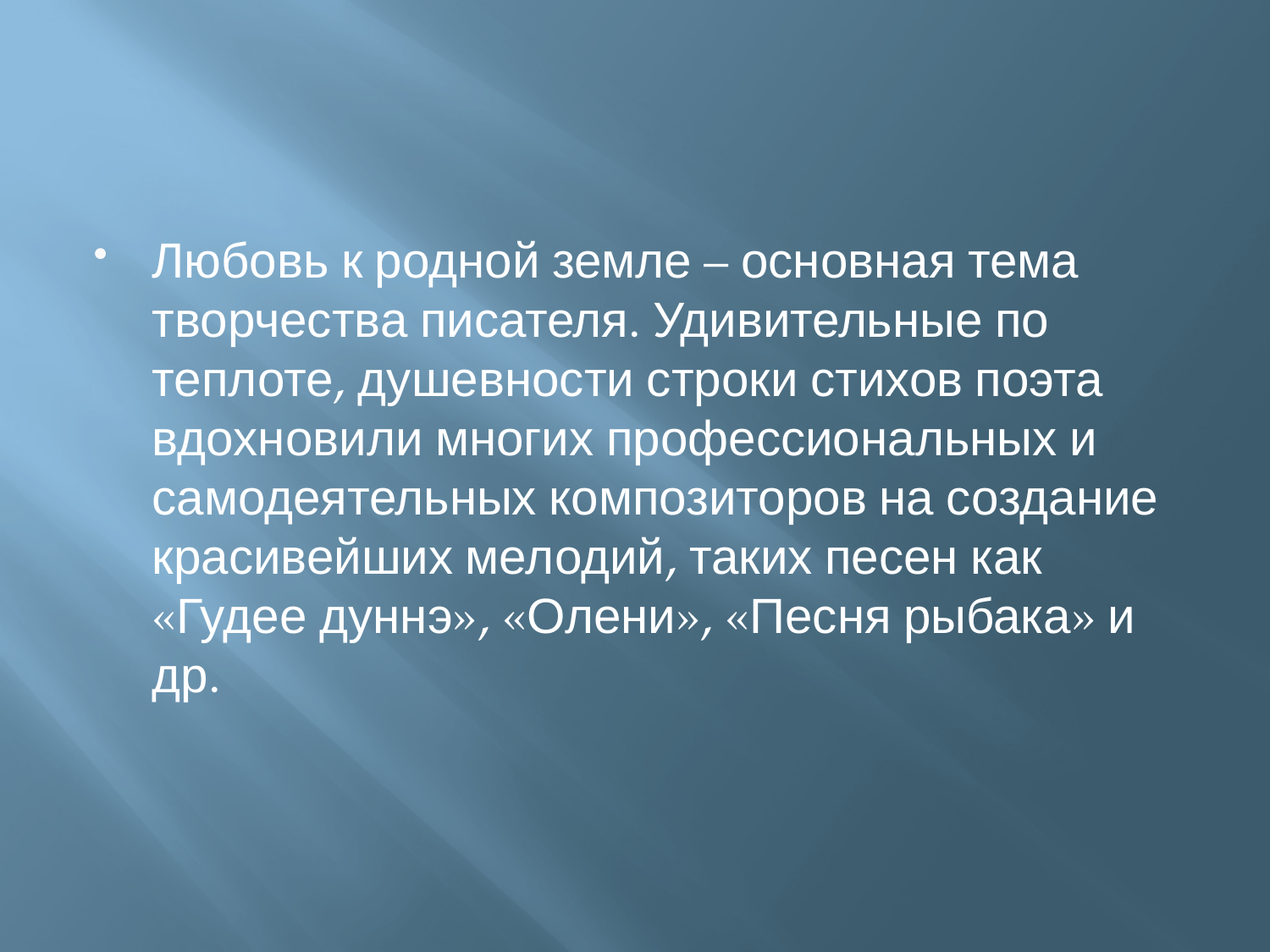

#
Любовь к родной земле – основная тема творчества писателя. Удивительные по теплоте, душевности строки стихов поэта вдохновили многих профессиональных и самодеятельных композиторов на создание красивейших мелодий, таких песен как «Гудее дуннэ», «Олени», «Песня рыбака» и др.